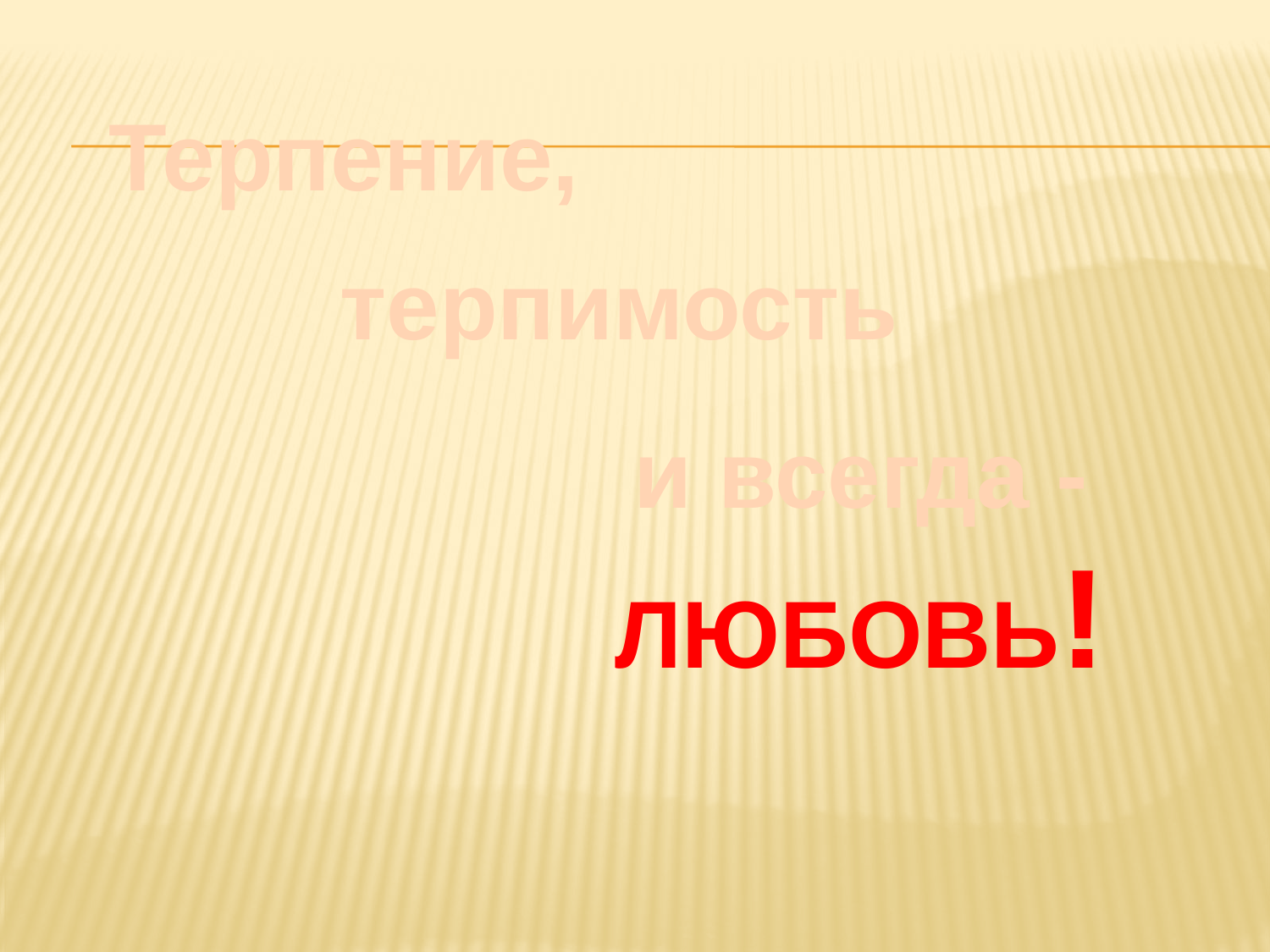

#
Терпение,

терпимость
и всегда -
ЛЮБОВЬ!